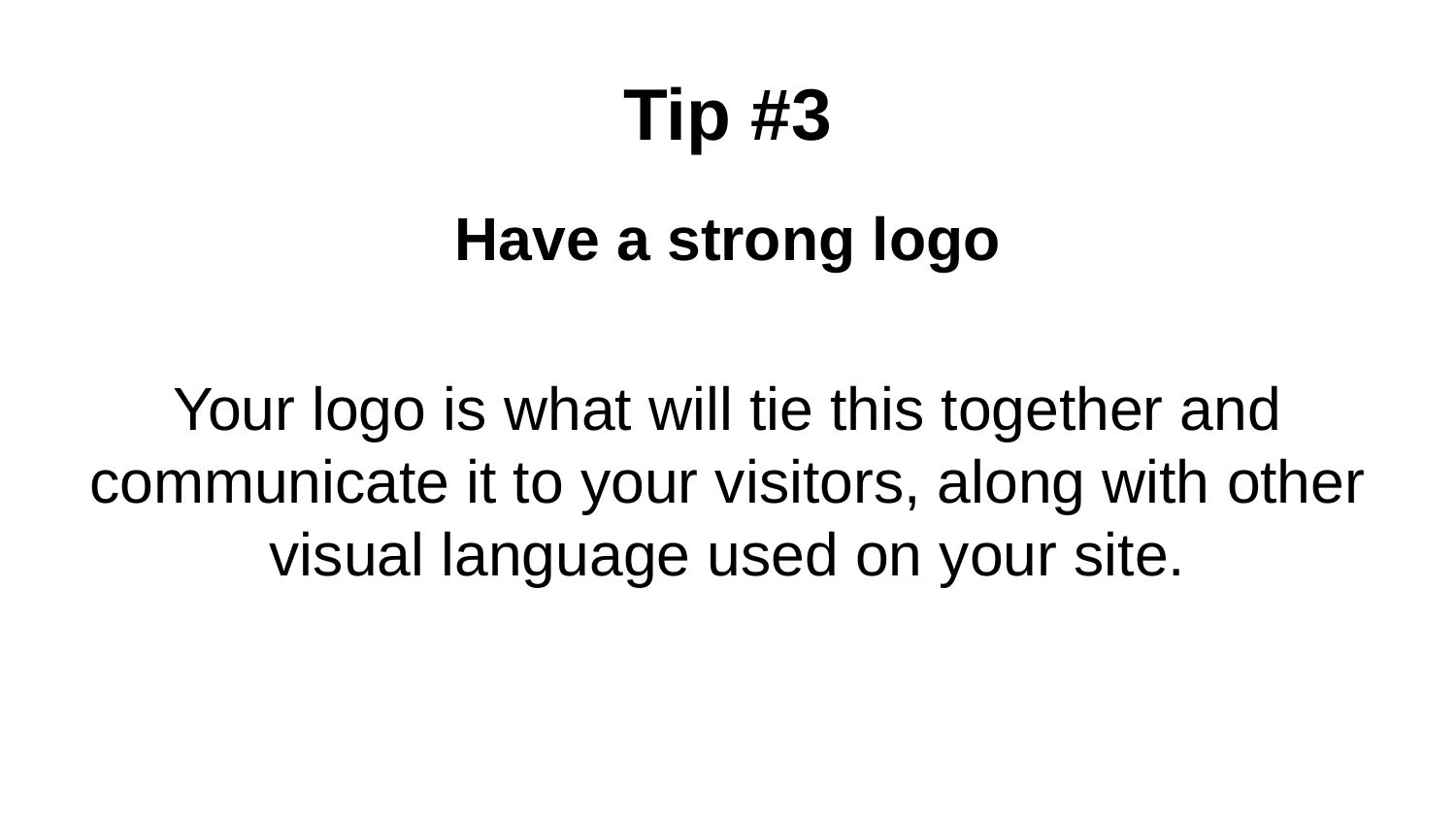

# Tip #3
Have a strong logo

Your logo is what will tie this together and communicate it to your visitors, along with other visual language used on your site.